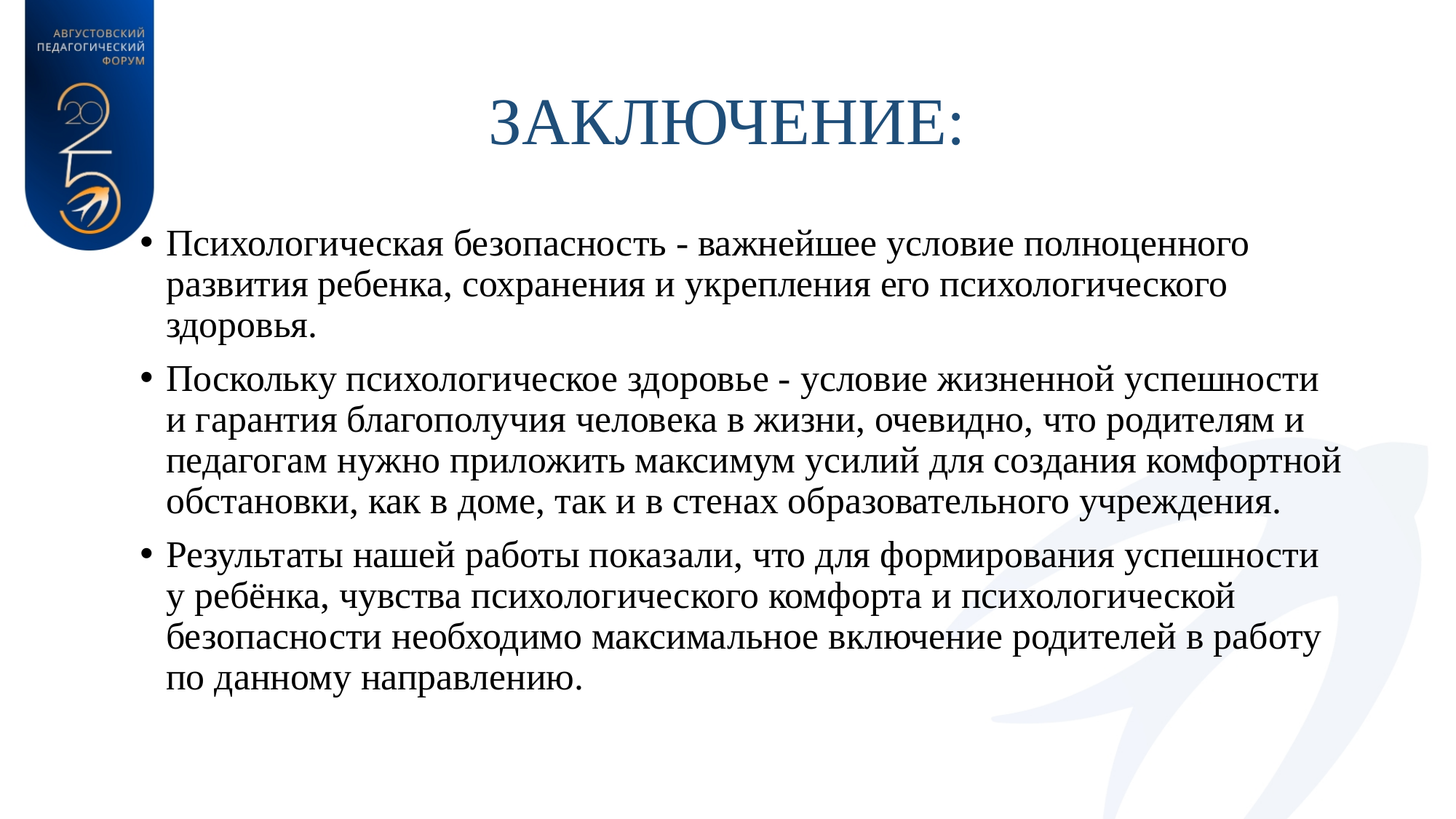

# ЗАКЛЮЧЕНИЕ:
Психологическая безопасность - важнейшее условие полноценного развития ребенка, сохранения и укрепления его психологического здоровья.
Поскольку психологическое здоровье - условие жизненной успешности и гарантия благополучия человека в жизни, очевидно, что родителям и педагогам нужно приложить максимум усилий для создания комфортной обстановки, как в доме, так и в стенах образовательного учреждения.
Результаты нашей работы показали, что для формирования успешности у ребёнка, чувства психологического комфорта и психологической безопасности необходимо максимальное включение родителей в работу по данному направлению.